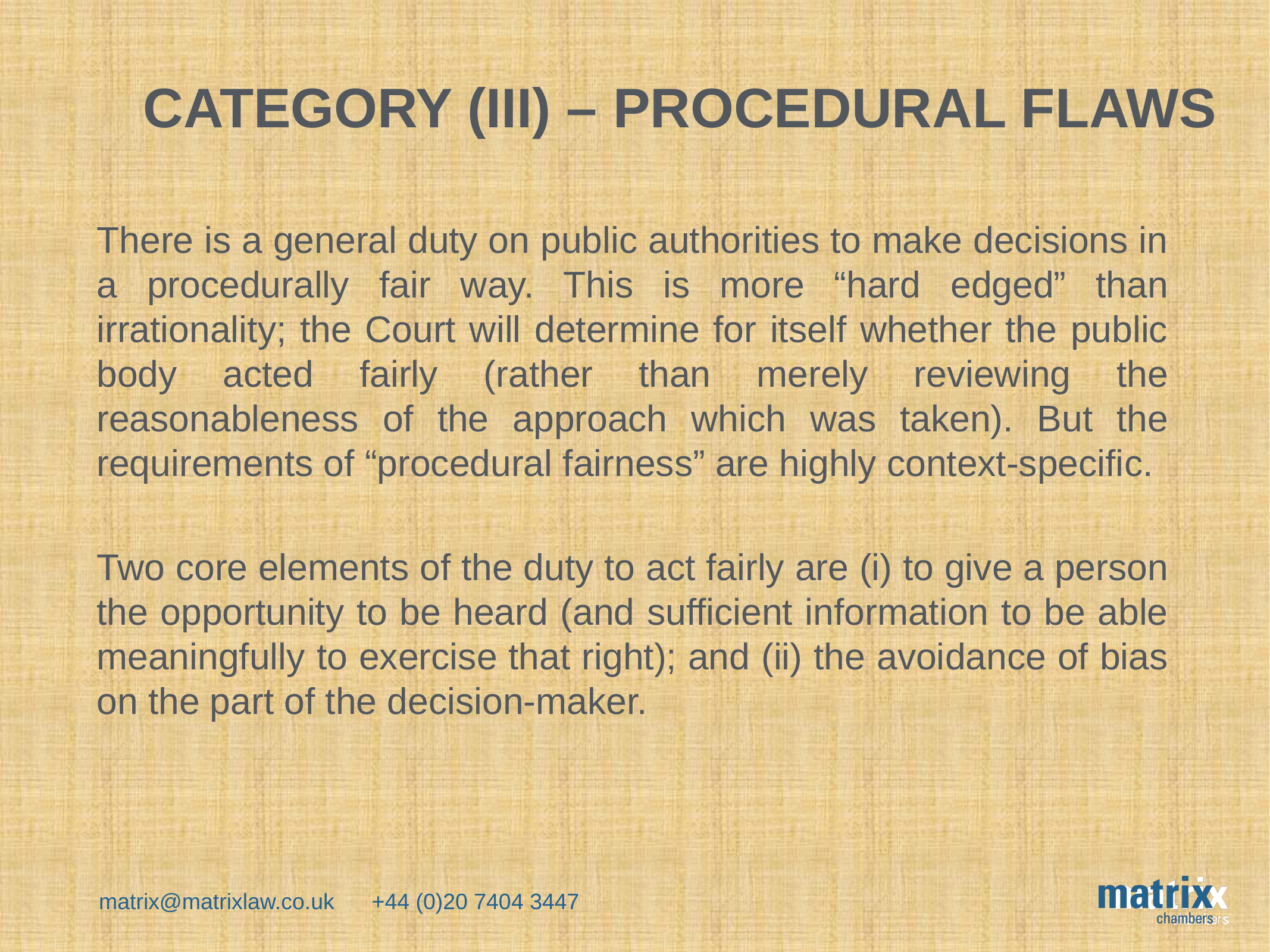

# CATEGORy (III) – PROCEDURAL FLAWS
There is a general duty on public authorities to make decisions in a procedurally fair way. This is more “hard edged” than irrationality; the Court will determine for itself whether the public body acted fairly (rather than merely reviewing the reasonableness of the approach which was taken). But the requirements of “procedural fairness” are highly context-specific.

Two core elements of the duty to act fairly are (i) to give a person the opportunity to be heard (and sufficient information to be able meaningfully to exercise that right); and (ii) the avoidance of bias on the part of the decision-maker.